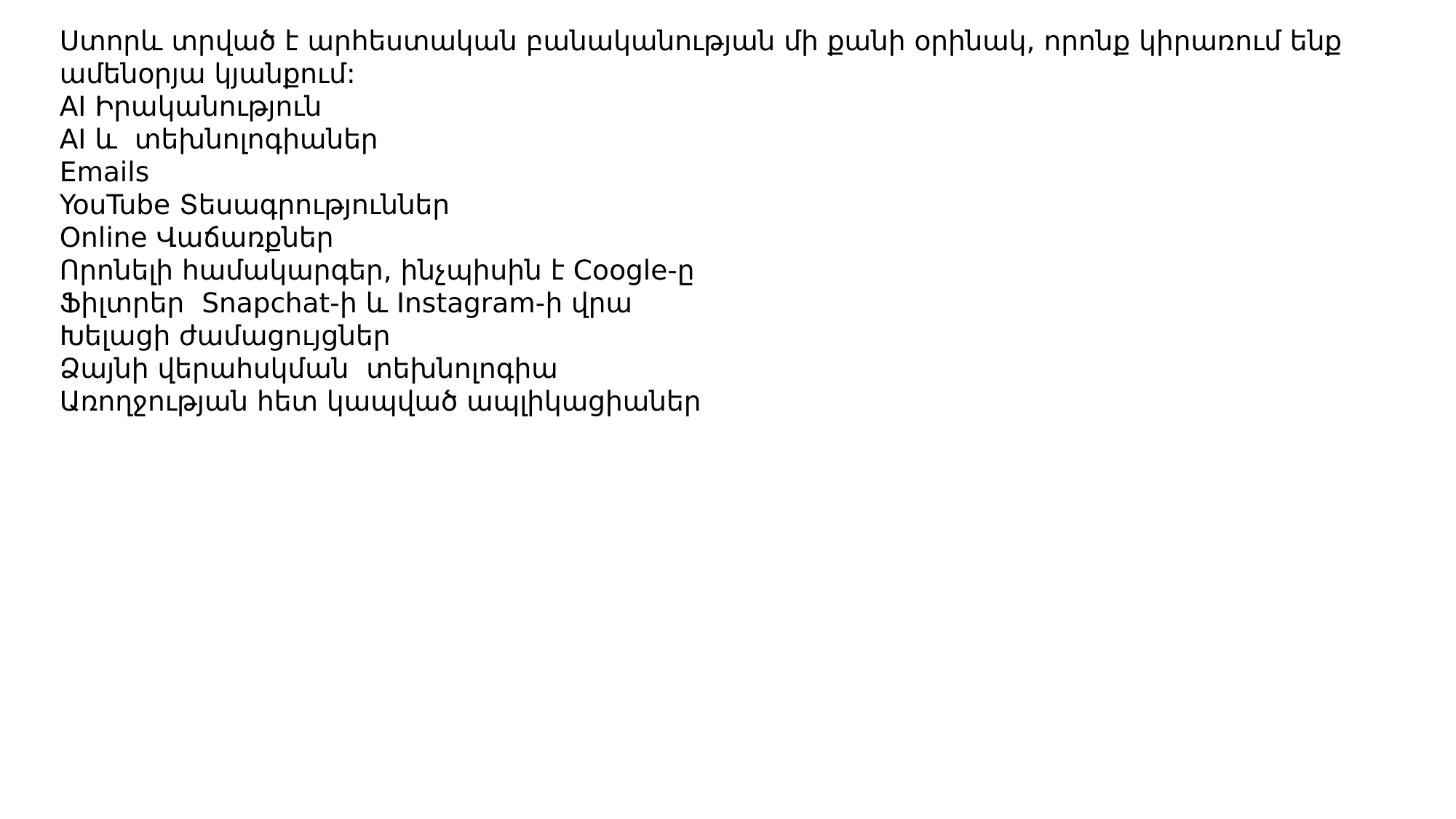

Ստորև տրված է արհեստական բանականության մի քանի օրինակ, որոնք կիրառում ենք ամենօրյա կյանքում:
AI Իրականություն
AI և  տեխնոլոգիաներ
Emails
YouTube Տեսագրություններ
Online Վաճառքներ
Որոնելի համակարգեր, ինչպիսին է Coogle-ը
Ֆիլտրեր  Snapchat-ի և Instagram-ի վրա
Խելացի ժամացույցներ
Ձայնի վերահսկման  տեխնոլոգիա
Առողջության հետ կապված ապլիկացիաներ